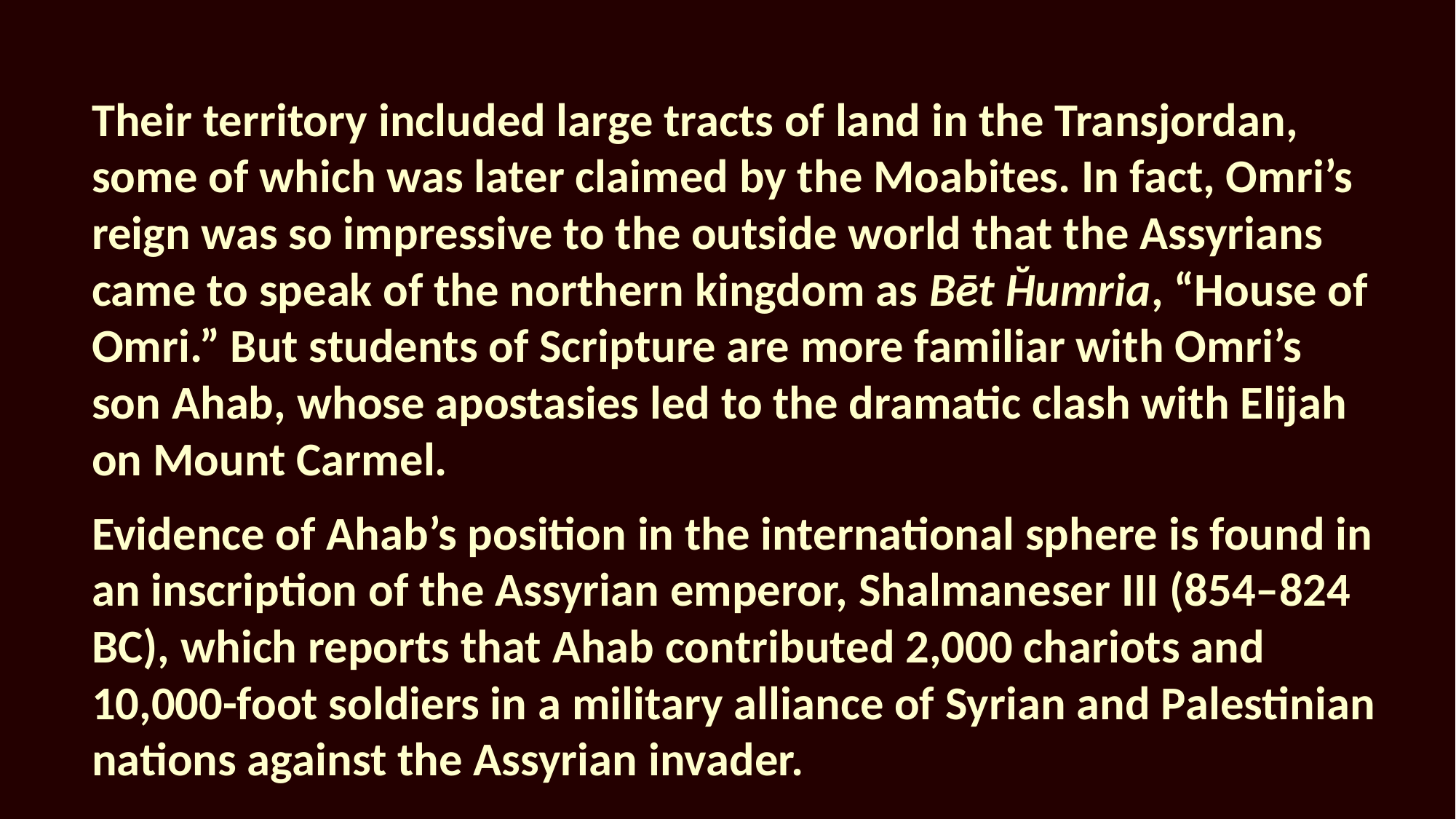

Their territory included large tracts of land in the Transjordan, some of which was later claimed by the Moabites. In fact, Omri’s reign was so impressive to the outside world that the Assyrians came to speak of the northern kingdom as Bēt Ḫumria, “House of Omri.” But students of Scripture are more familiar with Omri’s son Ahab, whose apostasies led to the dramatic clash with Elijah on Mount Carmel.
Evidence of Ahab’s position in the international sphere is found in an inscription of the Assyrian emperor, Shalmaneser III (854–824 BC), which reports that Ahab contributed 2,000 chariots and 10,000-foot soldiers in a military alliance of Syrian and Palestinian nations against the Assyrian invader.